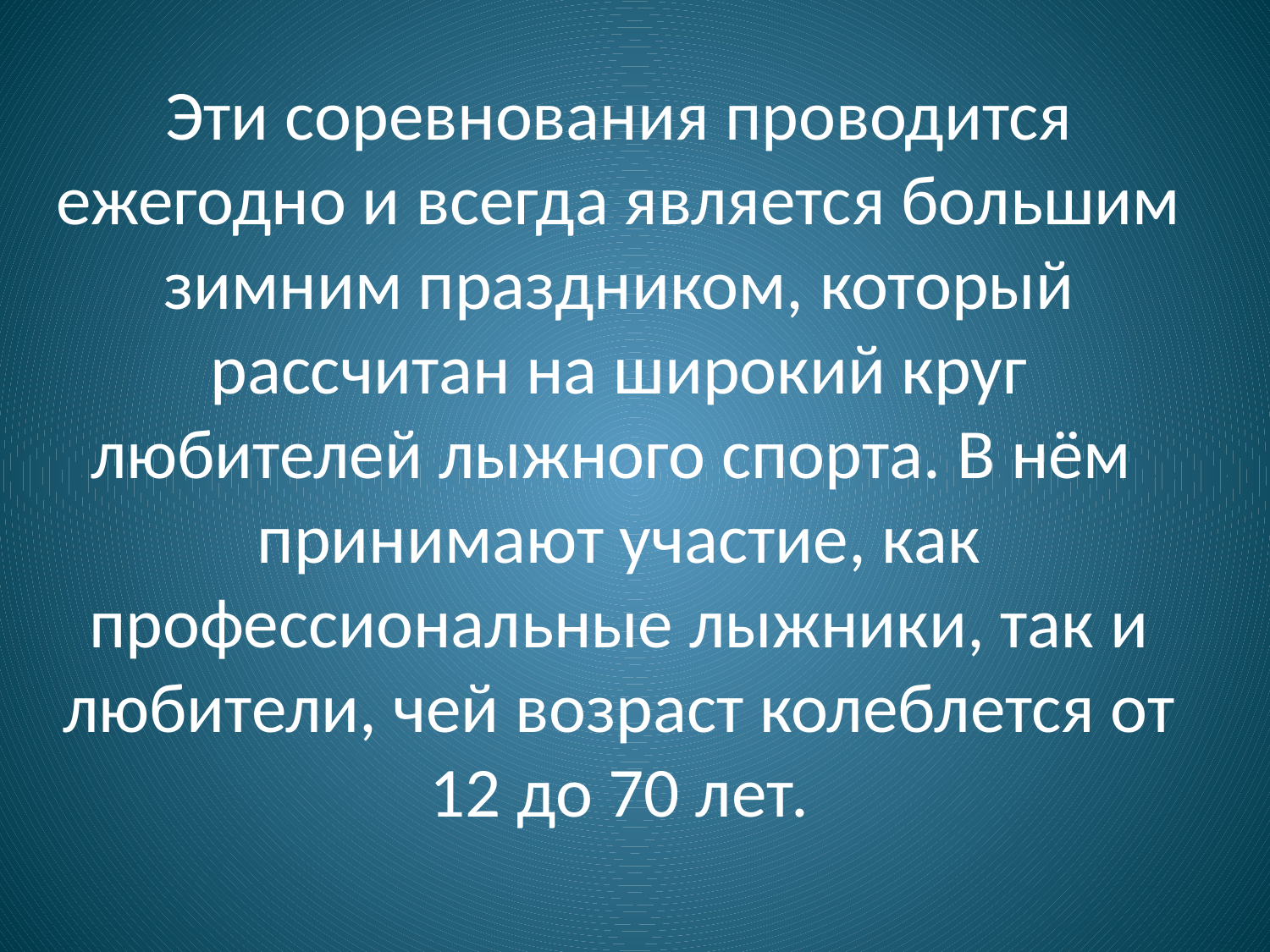

Эти соревнования проводится ежегодно и всегда является большим зимним праздником, который рассчитан на широкий круг любителей лыжного спорта. В нём  принимают участие, как профессиональные лыжники, так и любители, чей возраст колеблется от 12 до 70 лет.